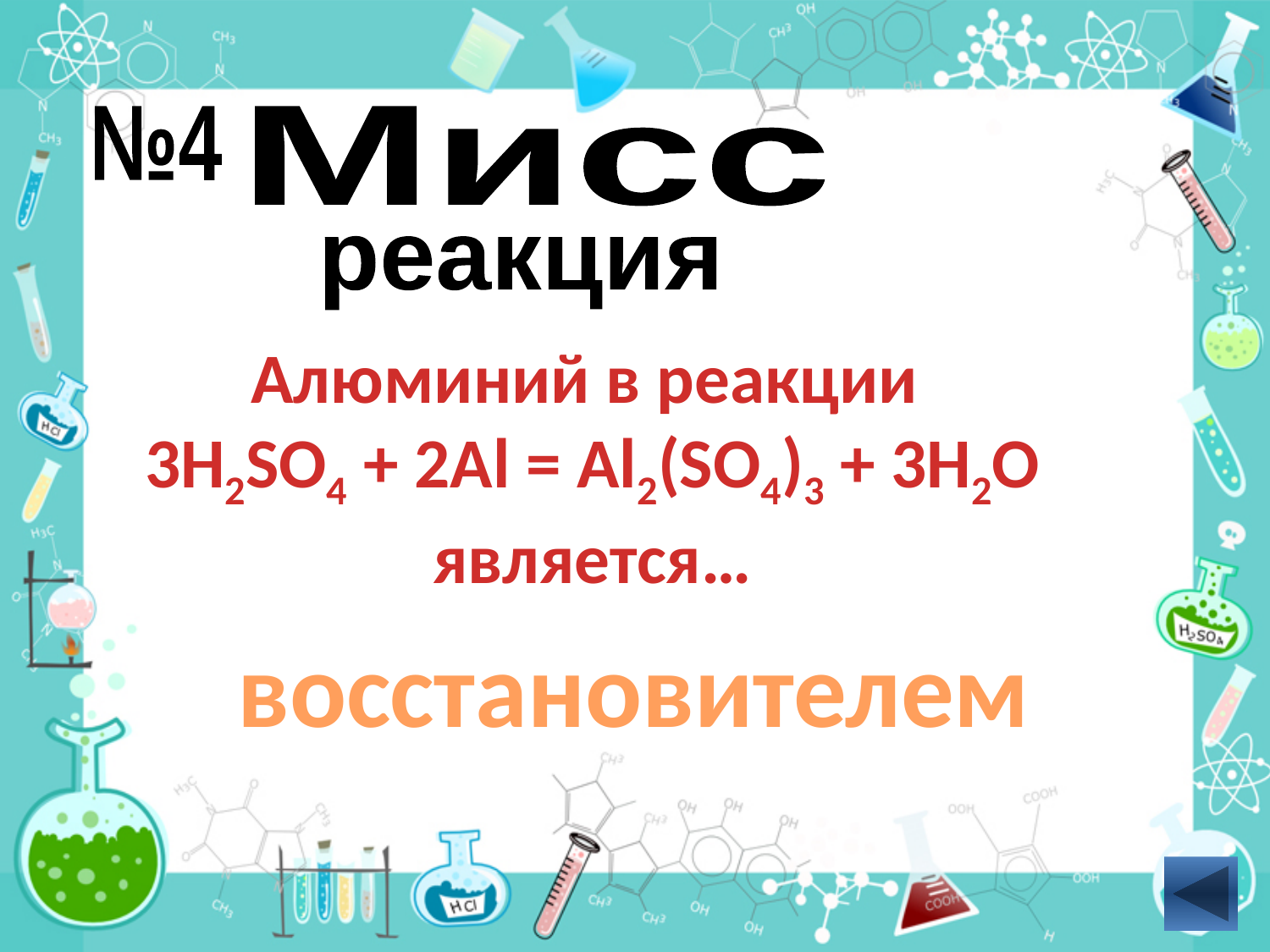

№4
Мисс
реакция
Алюминий в реакции
3H2SO4 + 2Al = Al2(SO4)3 + 3H2O является…
восстановителем